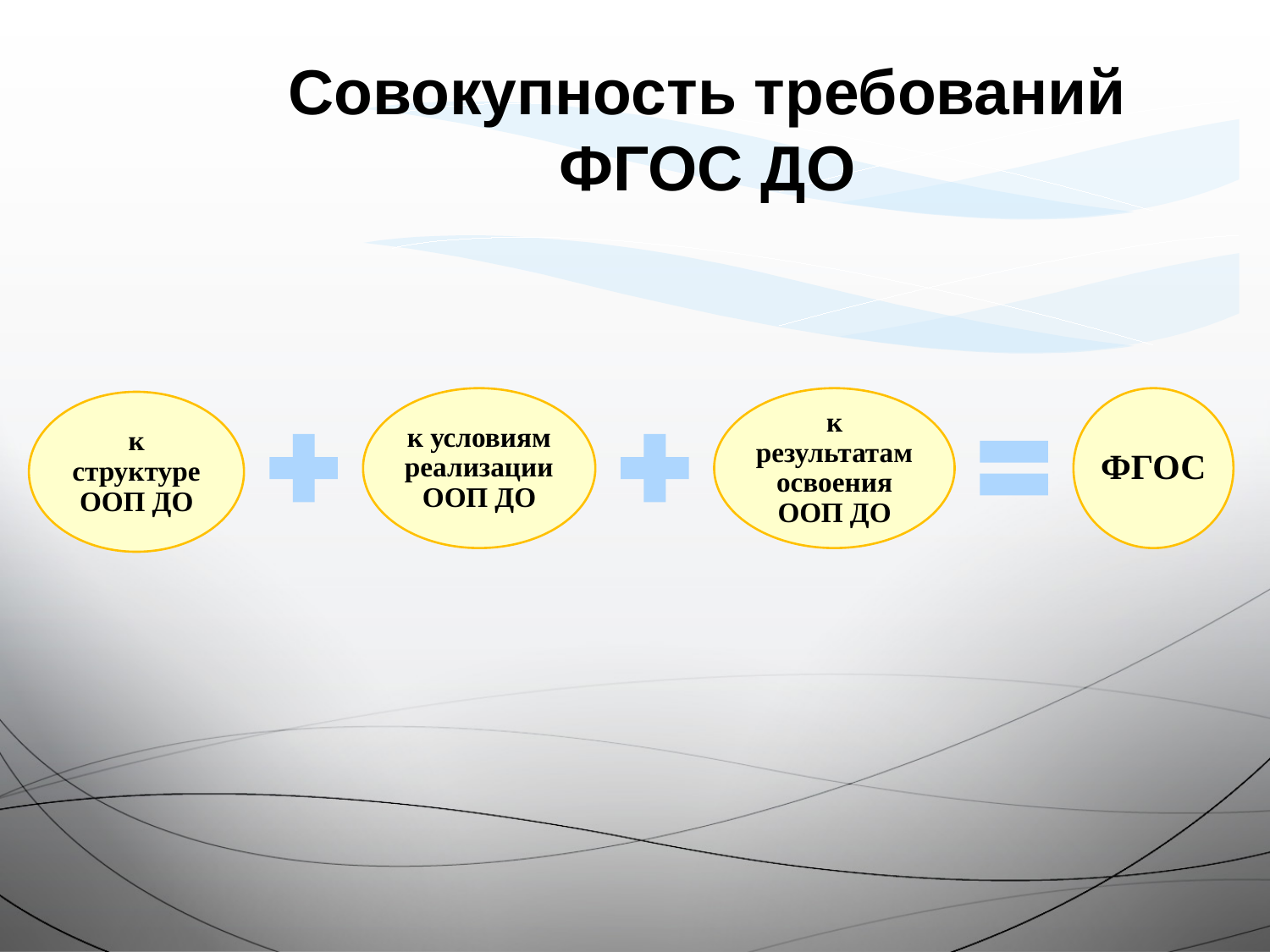

Совокупность требований ФГОС ДО

к условиям реализации ООП ДО

к результатам освоения ООП ДО

ФГОС

к структуре ООП ДО